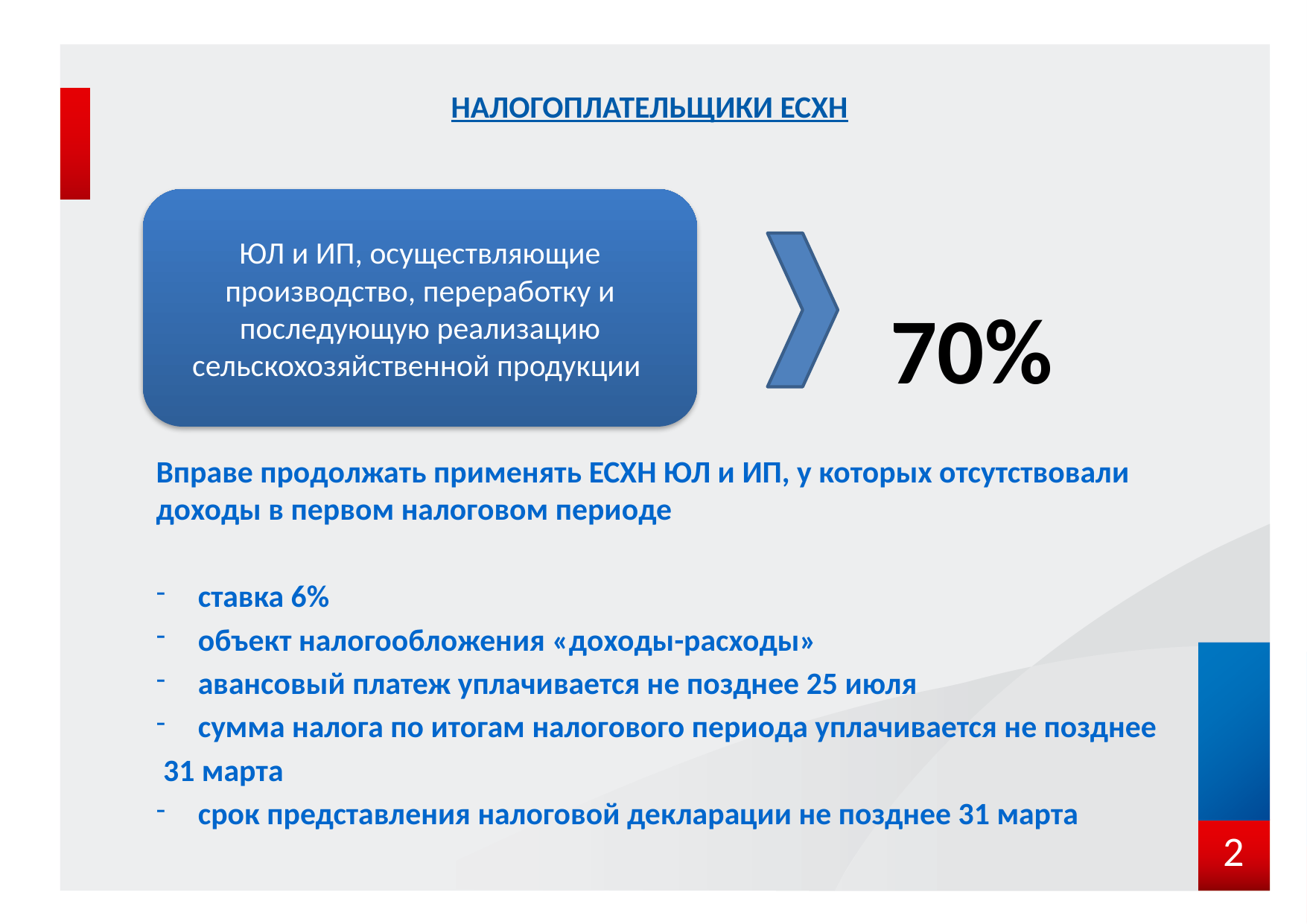

# НАЛОГОПЛАТЕЛЬЩИКИ ЕСХН

                                                                                                                    70%

Вправе продолжать применять ЕСХН ЮЛ и ИП, у которых отсутствовали доходы в первом налоговом периоде

ставка 6%
объект налогообложения «доходы-расходы»
авансовый платеж уплачивается не позднее 25 июля
сумма налога по итогам налогового периода уплачивается не позднее
 31 марта
срок представления налоговой декларации не позднее 31 марта

ЮЛ и ИП, осуществляющие производство, переработку и последующую реализацию сельскохозяйственной продукции

2